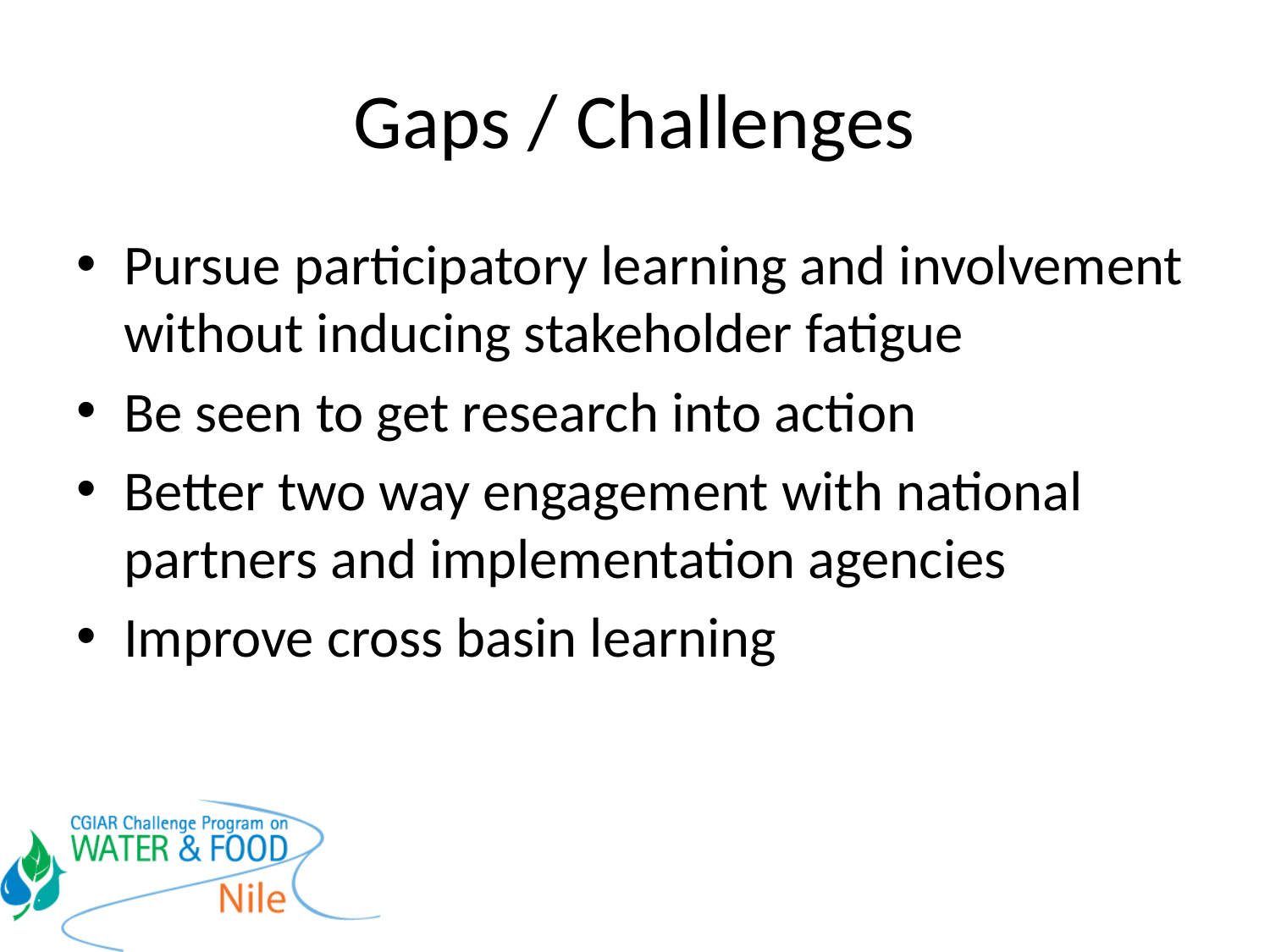

# Gaps / Challenges
Pursue participatory learning and involvement without inducing stakeholder fatigue
Be seen to get research into action
Better two way engagement with national partners and implementation agencies
Improve cross basin learning